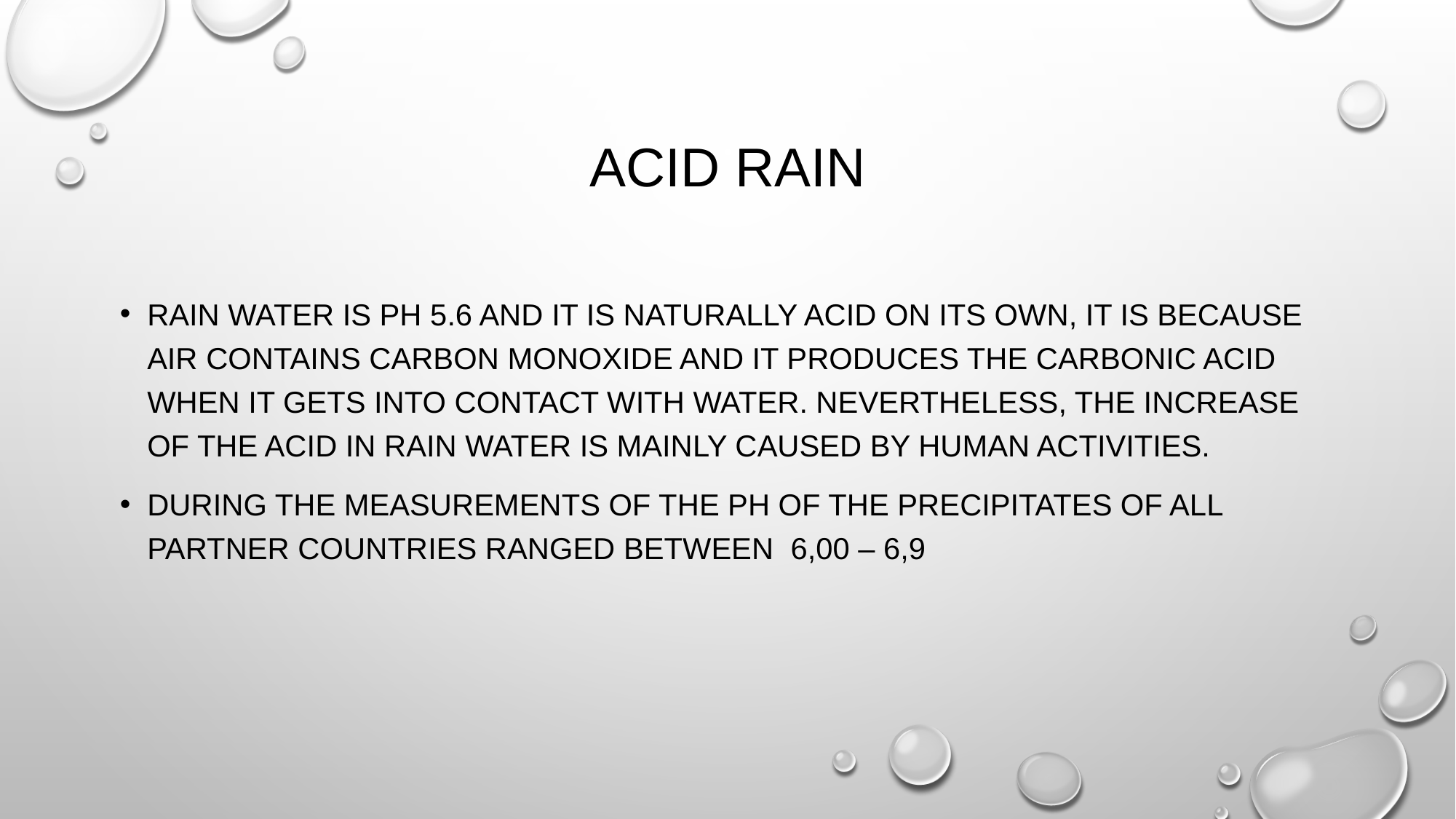

# Acid Rain
Rain water is PH 5.6 and it is naturally acid on its own, it is because air contains carbon monoxide and it produces the carbonic acid when it gets into contact with water. Nevertheless, the increase of the acid in rain water is mainly caused by human activities.
During the measurements of the pH of the precipitates of all partner countries ranged between  6,00 – 6,9